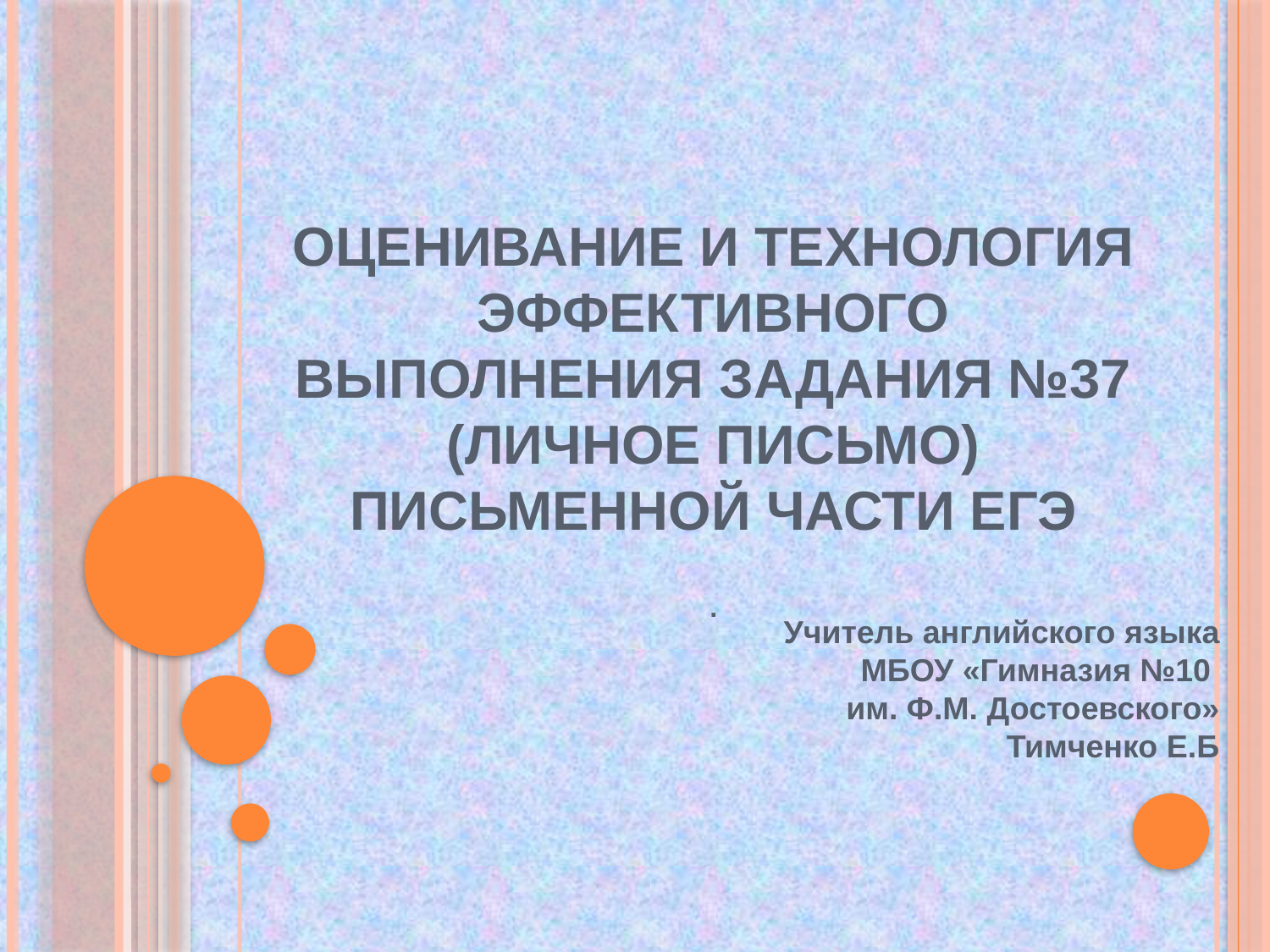

# Оценивание и технология эффективного выполнения задания №37 (личное письмо) письменной части ЕГЭ .
Учитель английского языка
МБОУ «Гимназия №10
им. Ф.М. Достоевского»
Тимченко Е.Б